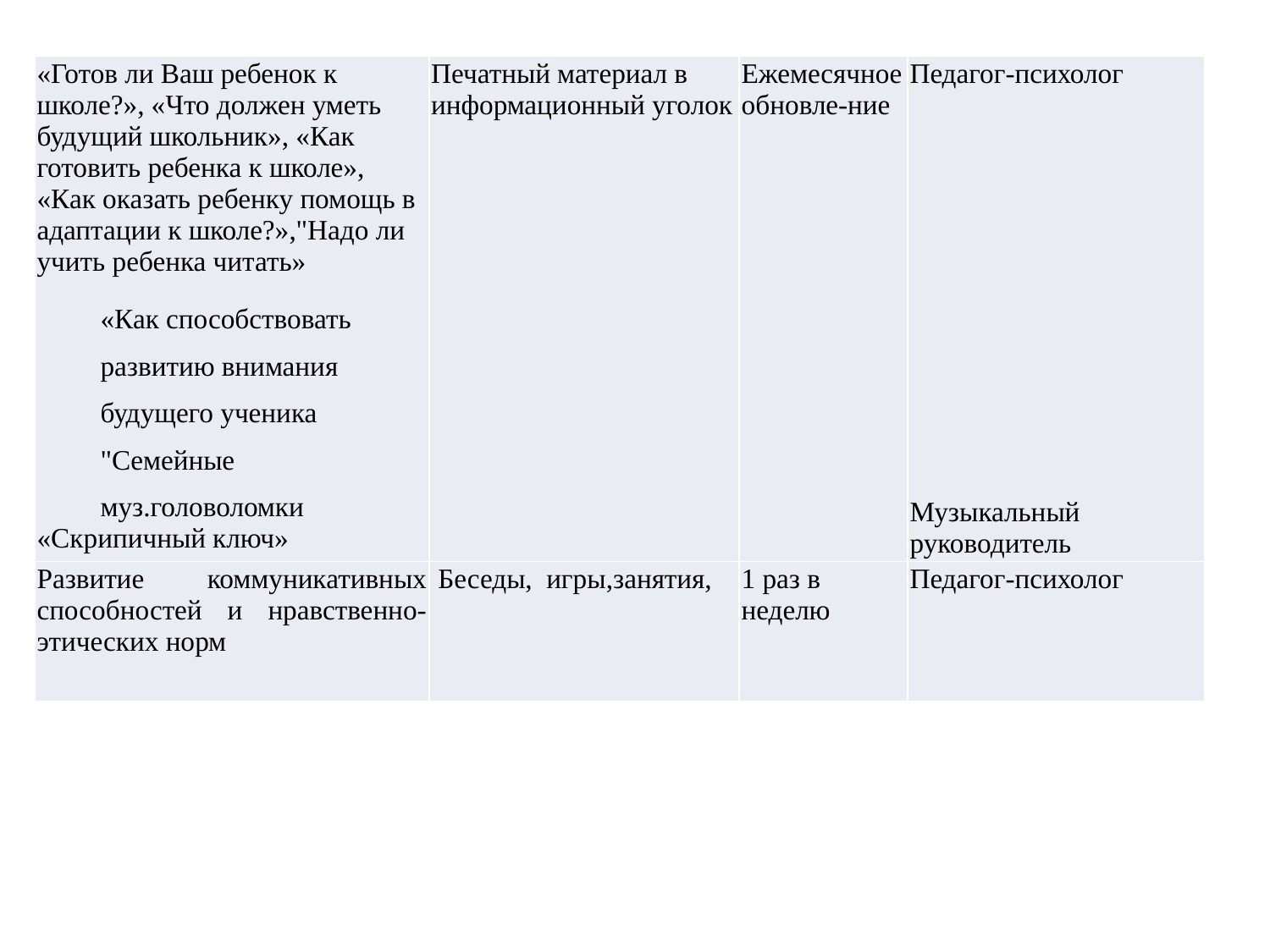

| «Готов ли Ваш ребенок к школе?», «Что должен уметь будущий школьник», «Как готовить ребенка к школе», «Как оказать ребенку помощь в адаптации к школе?»,"Надо ли учить ребенка читать» «Как способствовать развитию внимания будущего ученика "Семейные муз.головоломки «Скрипичный ключ» | Печатный материал в информационный уголок | Ежемесячное обновле-ние | Педагог-психолог                           Музыкальный руководитель |
| --- | --- | --- | --- |
| Развитие коммуникативных способностей и нравственно-этических норм | Беседы, игры,занятия, | 1 раз в неделю | Педагог-психолог |